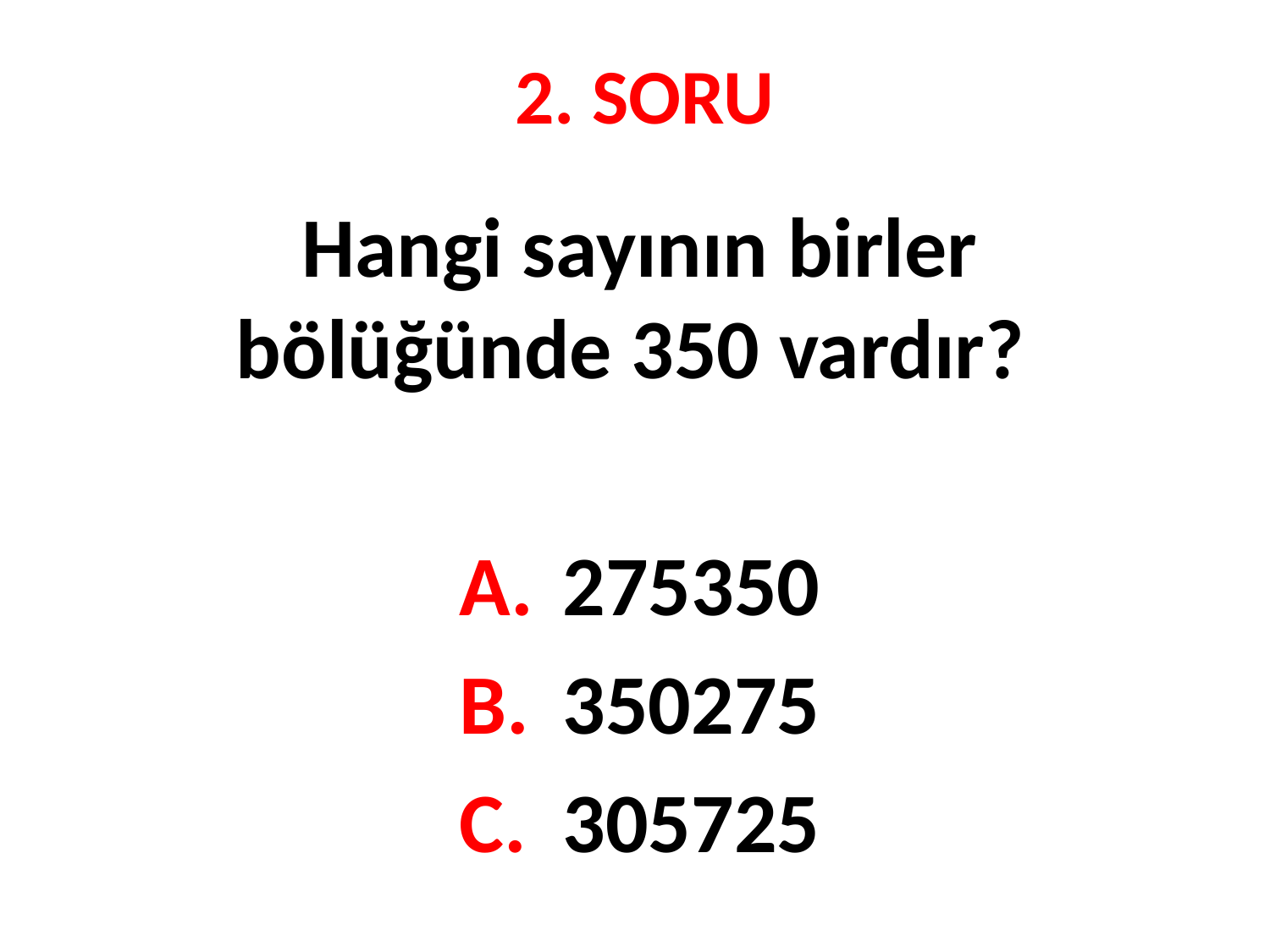

# 2. SORU
Hangi sayının birler bölüğünde 350 vardır?

275350
350275
305725